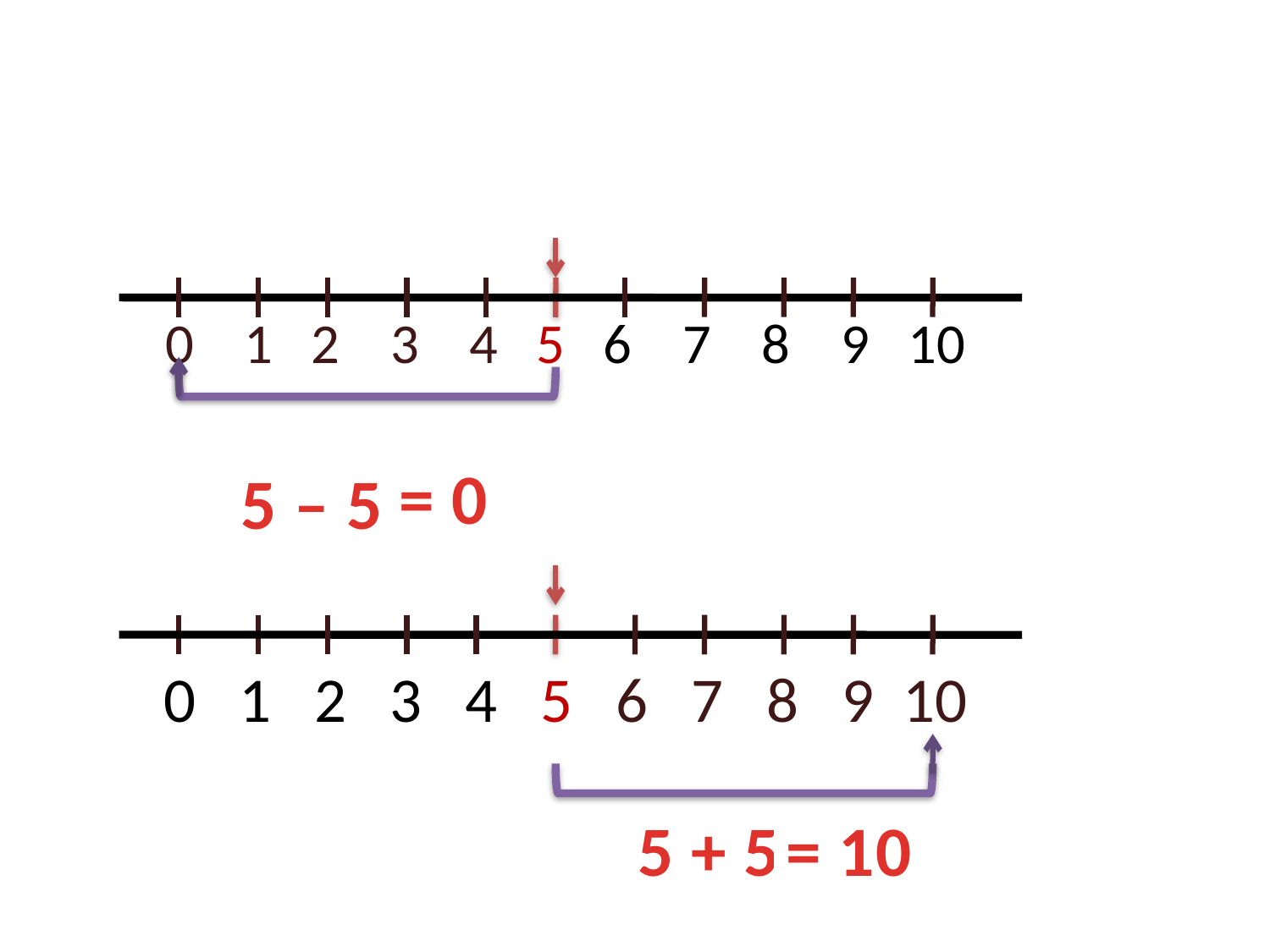

#

       0    1   2    3    4   5   6    7    8    9   10

                0   1   2   3   4   5   6   7   8   9  10

5 – 5
= 0

5 + 5
= 10